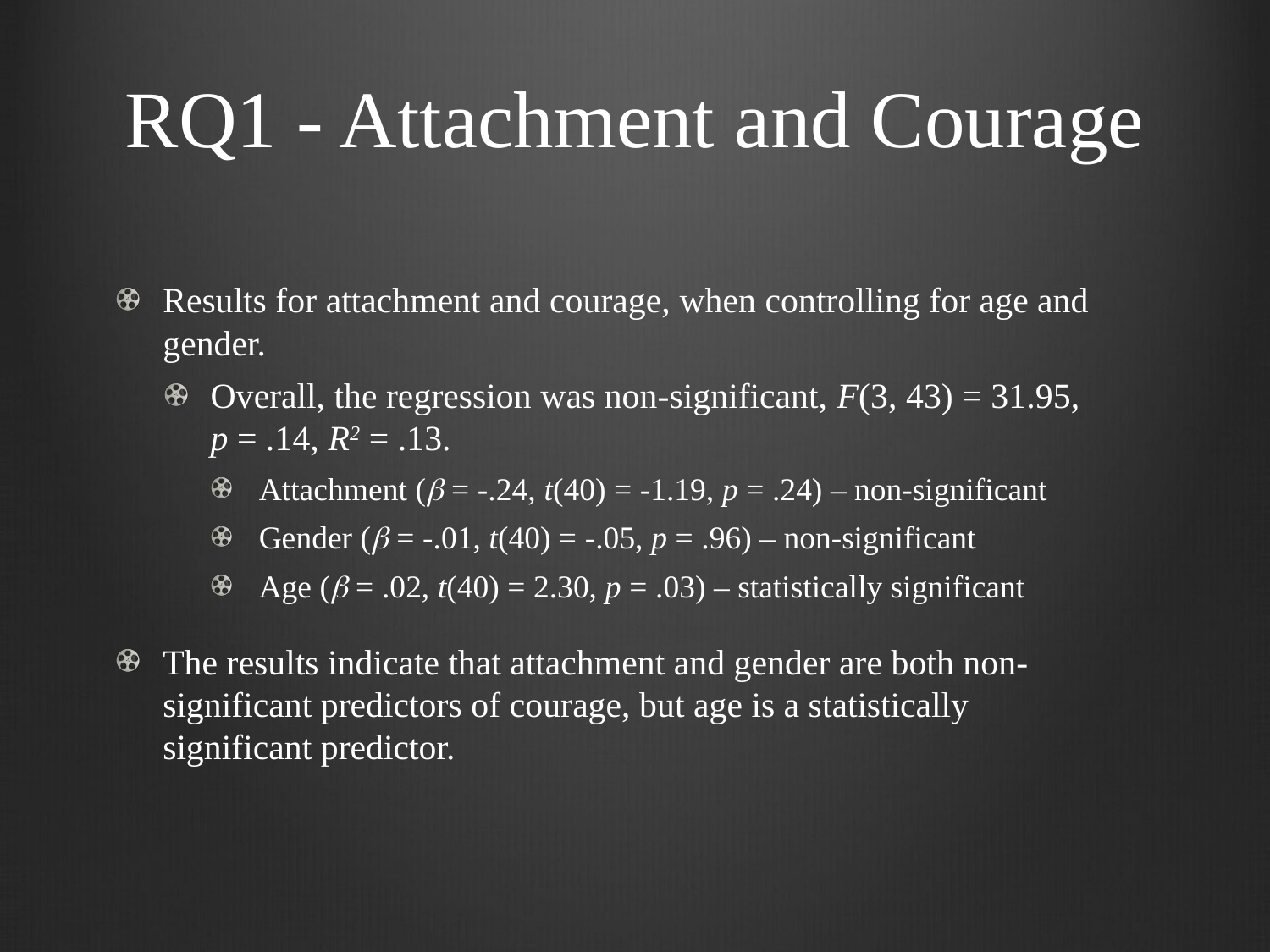

# RQ1 - Attachment and Courage
Results for attachment and courage, when controlling for age and gender.
Overall, the regression was non-significant, F(3, 43) = 31.95, p = .14, R2 = .13.
Attachment (β = -.24, t(40) = -1.19, p = .24) – non-significant
Gender (β = -.01, t(40) = -.05, p = .96) – non-significant
Age (β = .02, t(40) = 2.30, p = .03) – statistically significant
The results indicate that attachment and gender are both non-significant predictors of courage, but age is a statistically significant predictor.